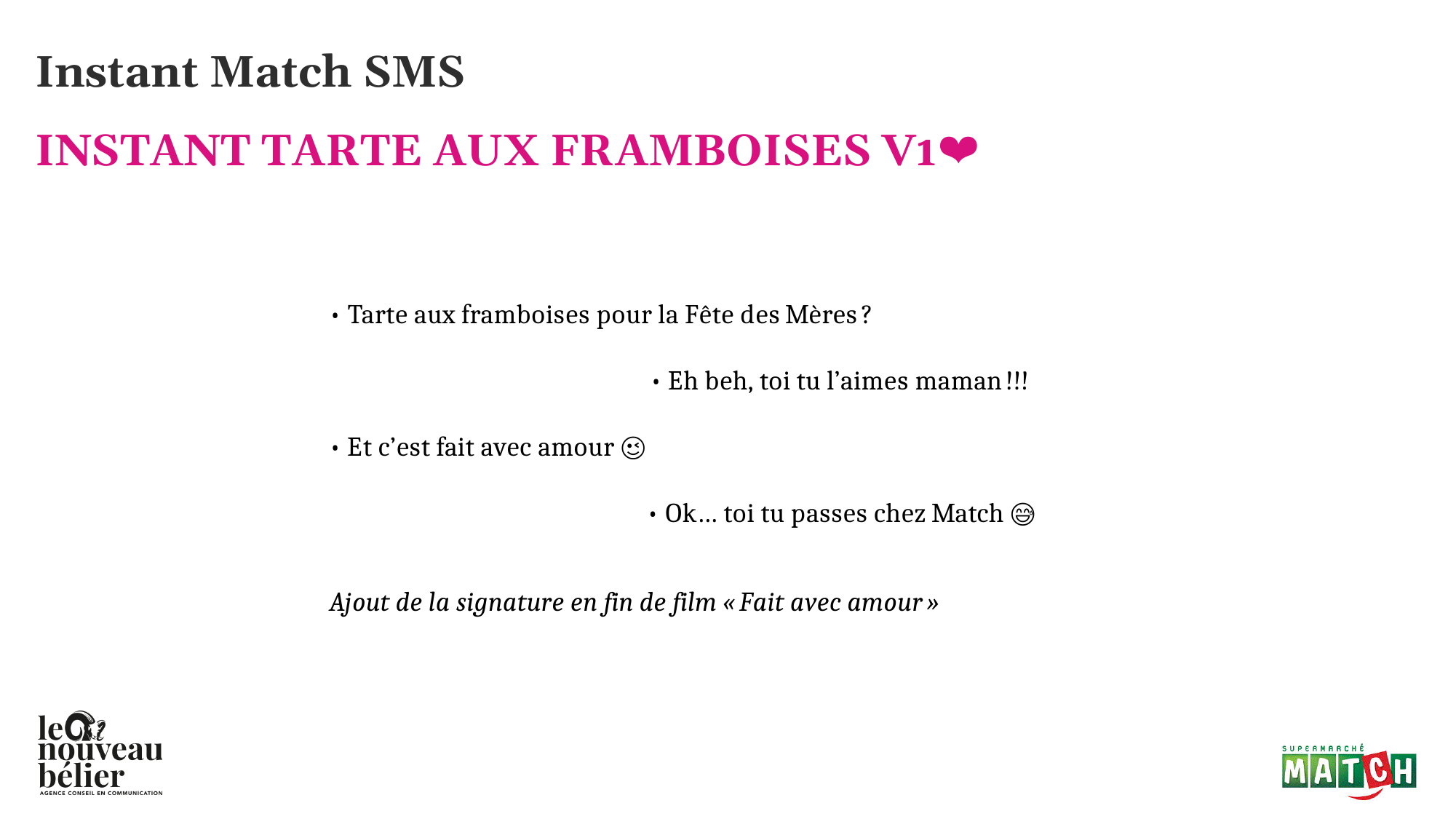

Instant Match SMS
INSTANT TARTE AUX FRAMBOISES V1❤️
• Tarte aux framboises pour la Fête des Mères ?

• Eh beh, toi tu l’aimes maman !!!

• Et c’est fait avec amour 😉

• Ok… toi tu passes chez Match 😅

Ajout de la signature en fin de film « Fait avec amour »